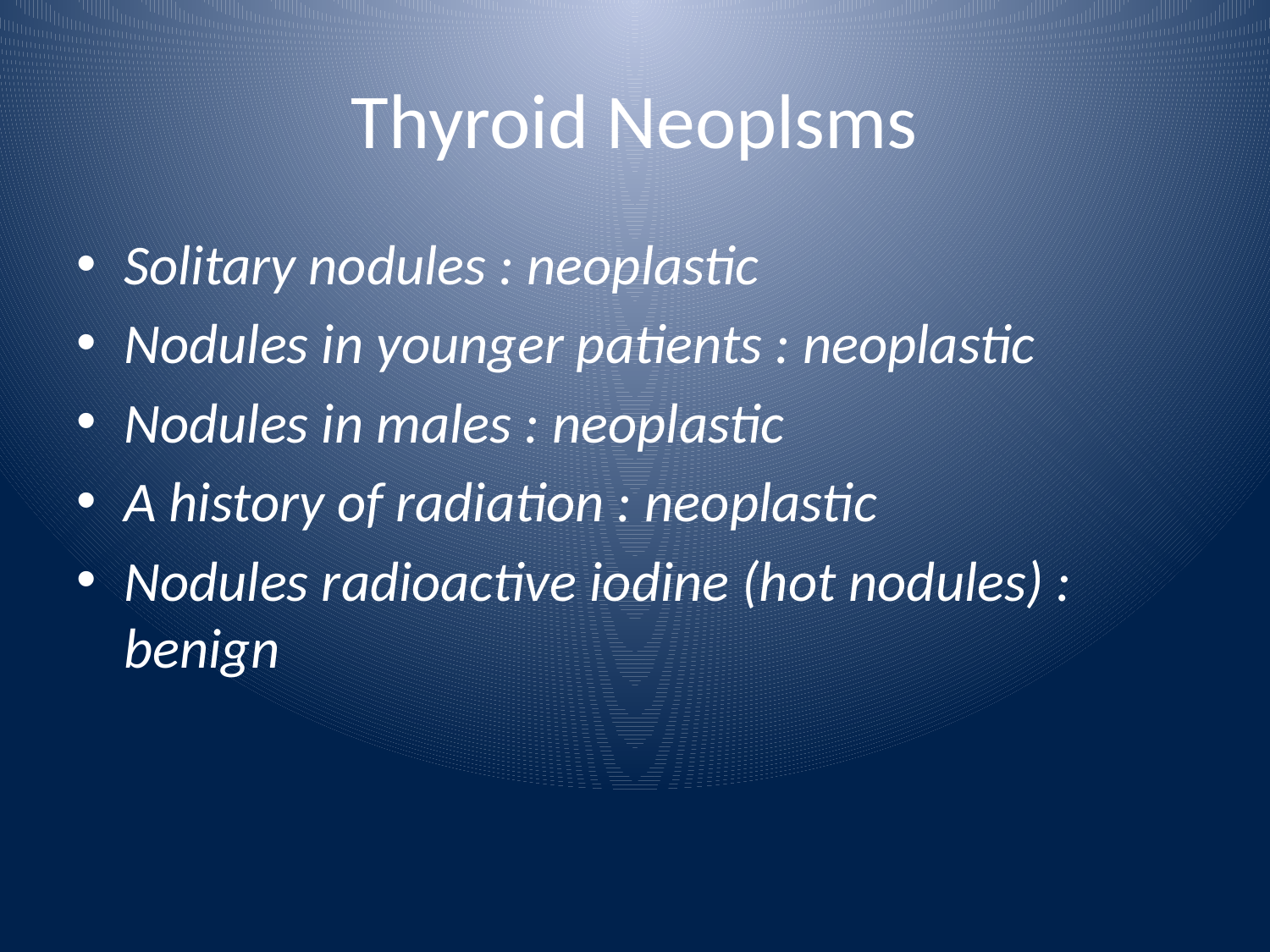

# Thyroid Neoplsms
Solitary nodules : neoplastic
Nodules in younger patients : neoplastic
Nodules in males : neoplastic
A history of radiation : neoplastic
Nodules radioactive iodine (hot nodules) : benign